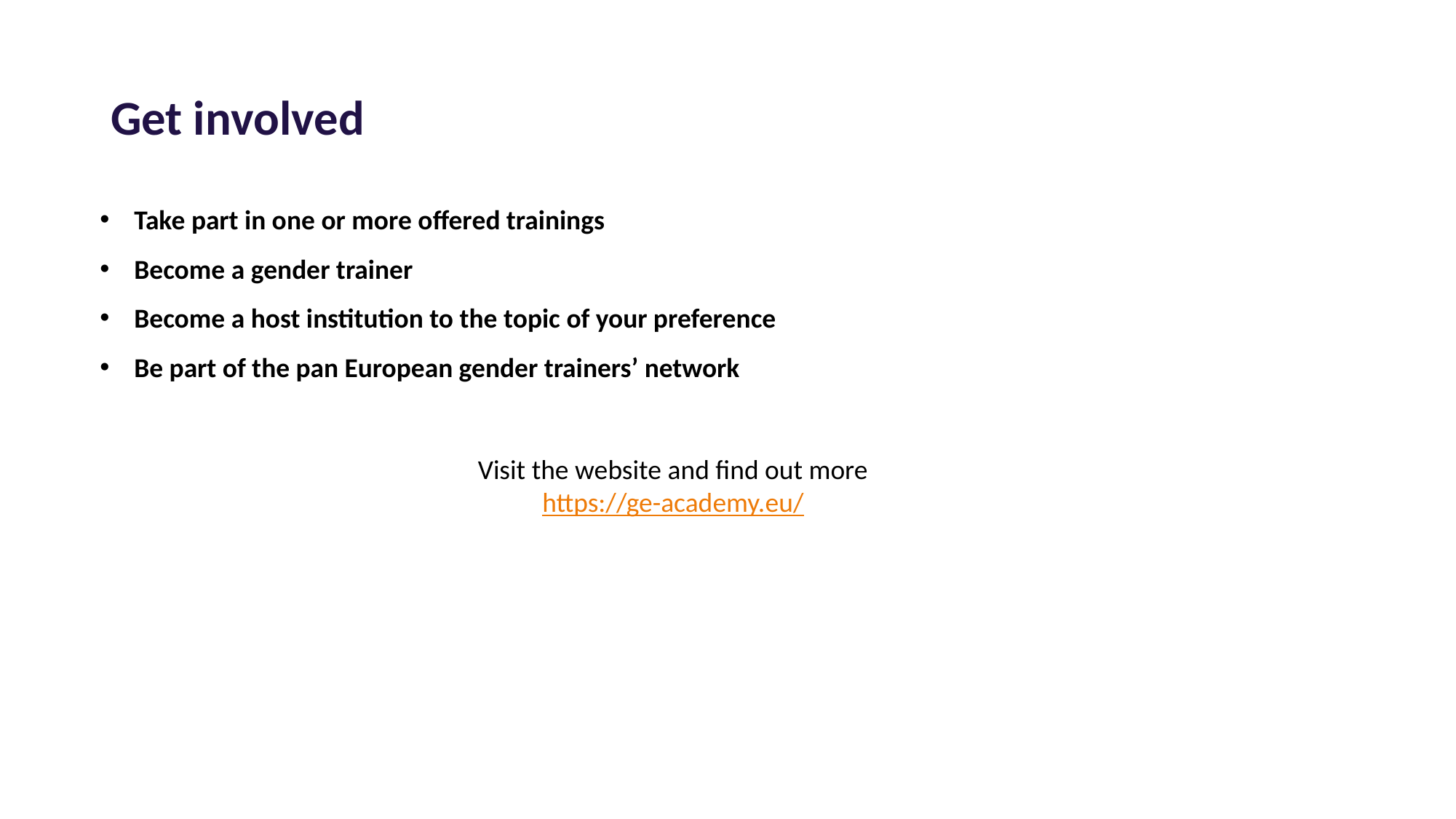

Get involved
Take part in one or more offered trainings
Become a gender trainer
Become a host institution to the topic of your preference
Be part of the pan European gender trainers’ network

1
2
Visit the website and find out more
https://ge-academy.eu/
4